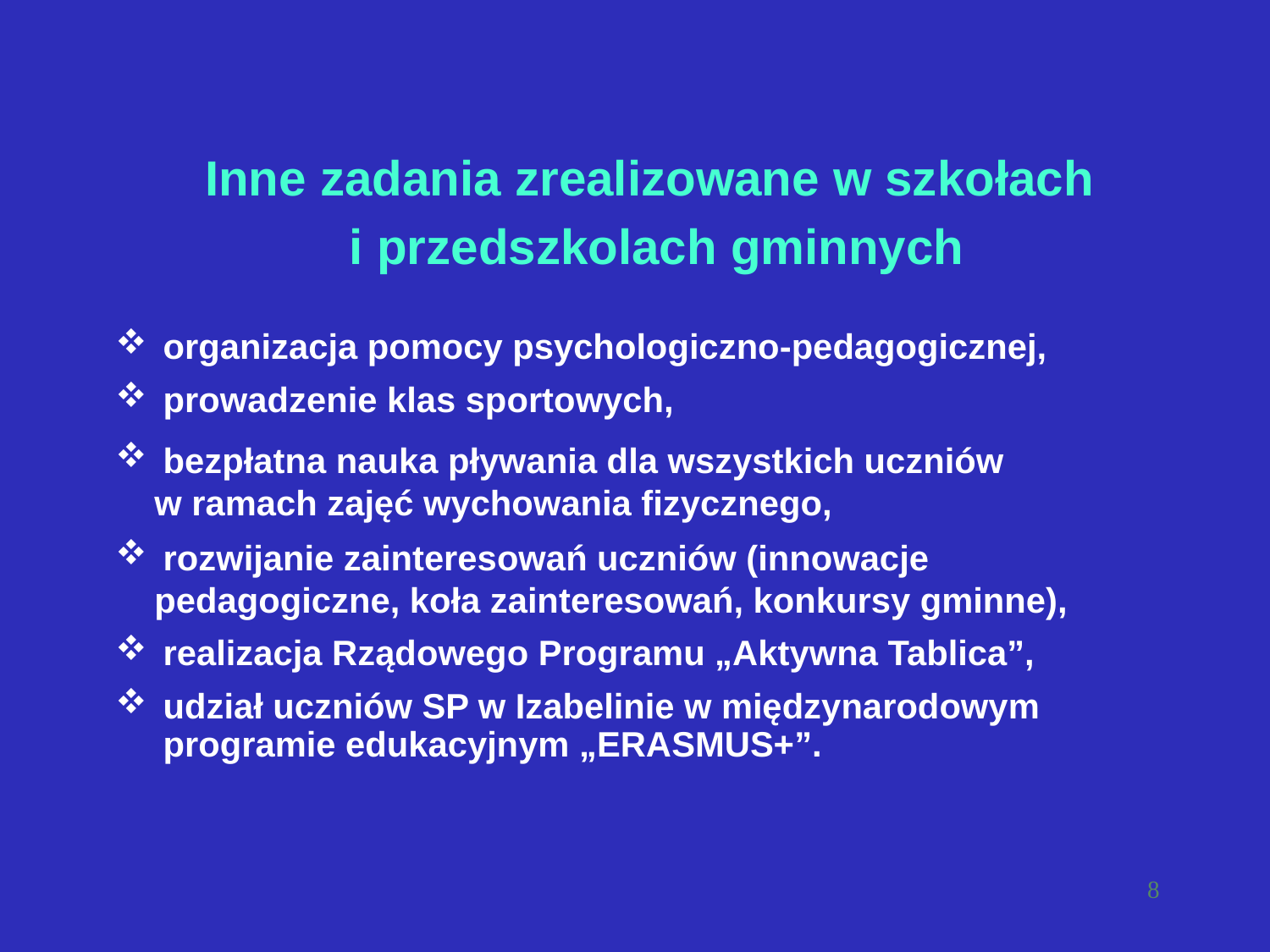

Inne zadania zrealizowane w szkołach
i przedszkolach gminnych

organizacja pomocy psychologiczno-pedagogicznej,
prowadzenie klas sportowych,

bezpłatna nauka pływania dla wszystkich uczniów
    w ramach zajęć wychowania fizycznego,

rozwijanie zainteresowań uczniów (innowacje
    pedagogiczne, koła zainteresowań, konkursy gminne),
realizacja Rządowego Programu „Aktywna Tablica”,
udział uczniów SP w Izabelinie w międzynarodowym   programie edukacyjnym „ERASMUS+”.

8